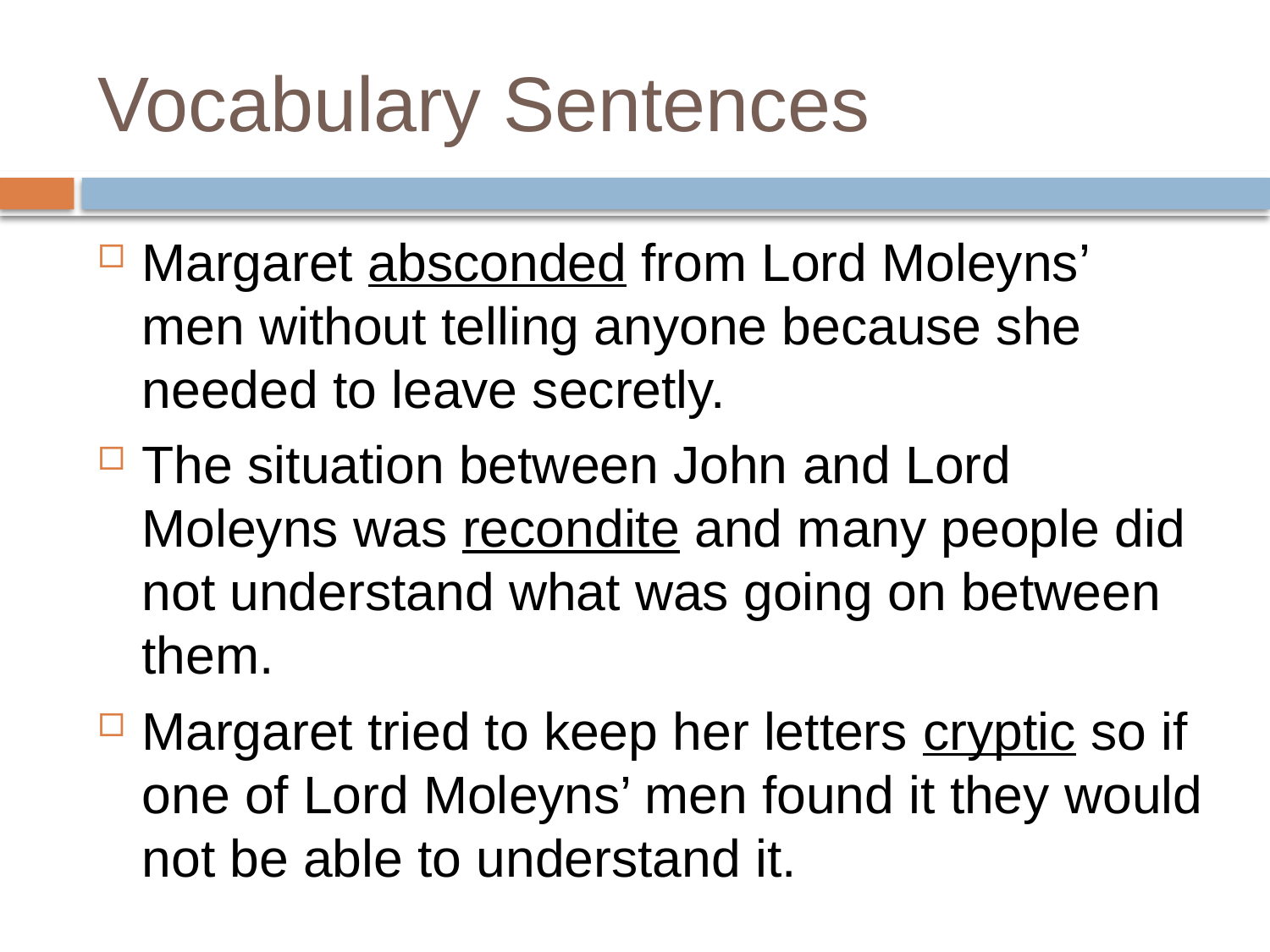

# Vocabulary Sentences
Margaret absconded from Lord Moleyns’ men without telling anyone because she needed to leave secretly.
The situation between John and Lord Moleyns was recondite and many people did not understand what was going on between them.
Margaret tried to keep her letters cryptic so if one of Lord Moleyns’ men found it they would not be able to understand it.